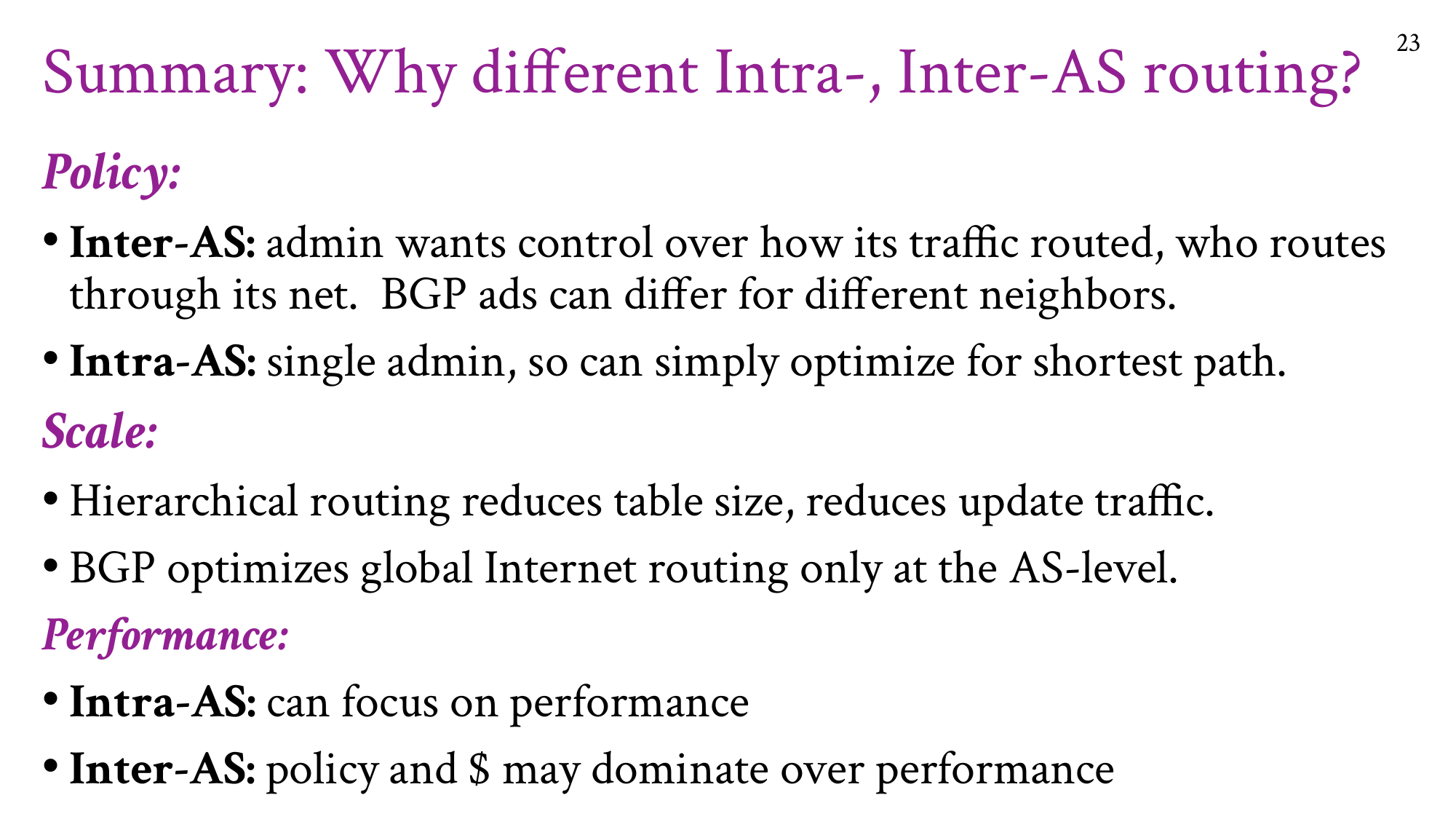

# Summary: Why different Intra-, Inter-AS routing?
Policy:
Inter-AS: admin wants control over how its traffic routed, who routes through its net.  BGP ads can differ for different neighbors.
Intra-AS: single admin, so can simply optimize for shortest path.
Scale:
Hierarchical routing reduces table size, reduces update traffic.
BGP optimizes global Internet routing only at the AS-level.
Performance:
Intra-AS: can focus on performance
Inter-AS: policy and $ may dominate over performance